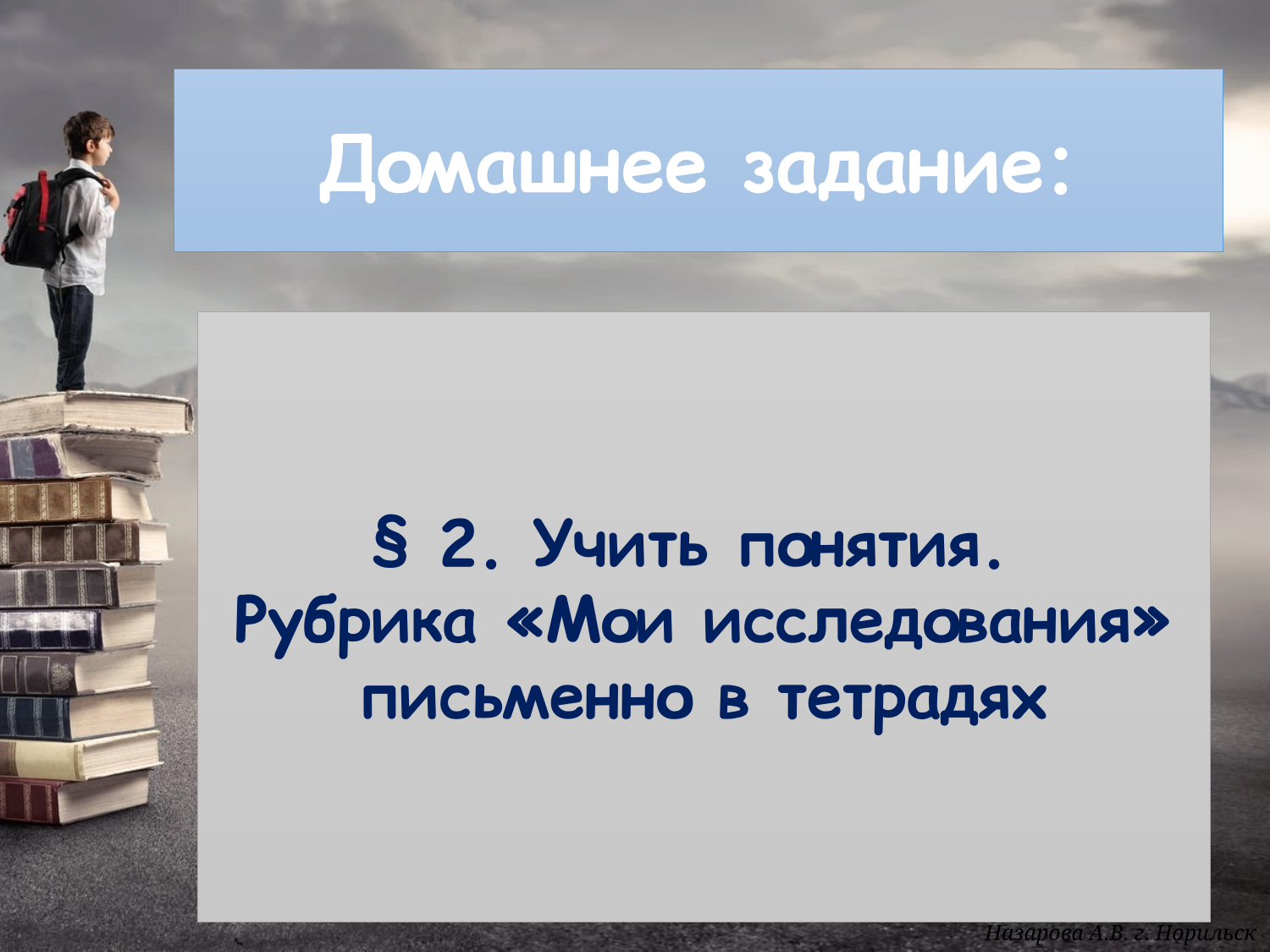

Домашнее задание:
§ 2. Учить понятия.
Рубрика «Мои исследования» письменно в тетрадях
Назарова А.В. г. Норильск